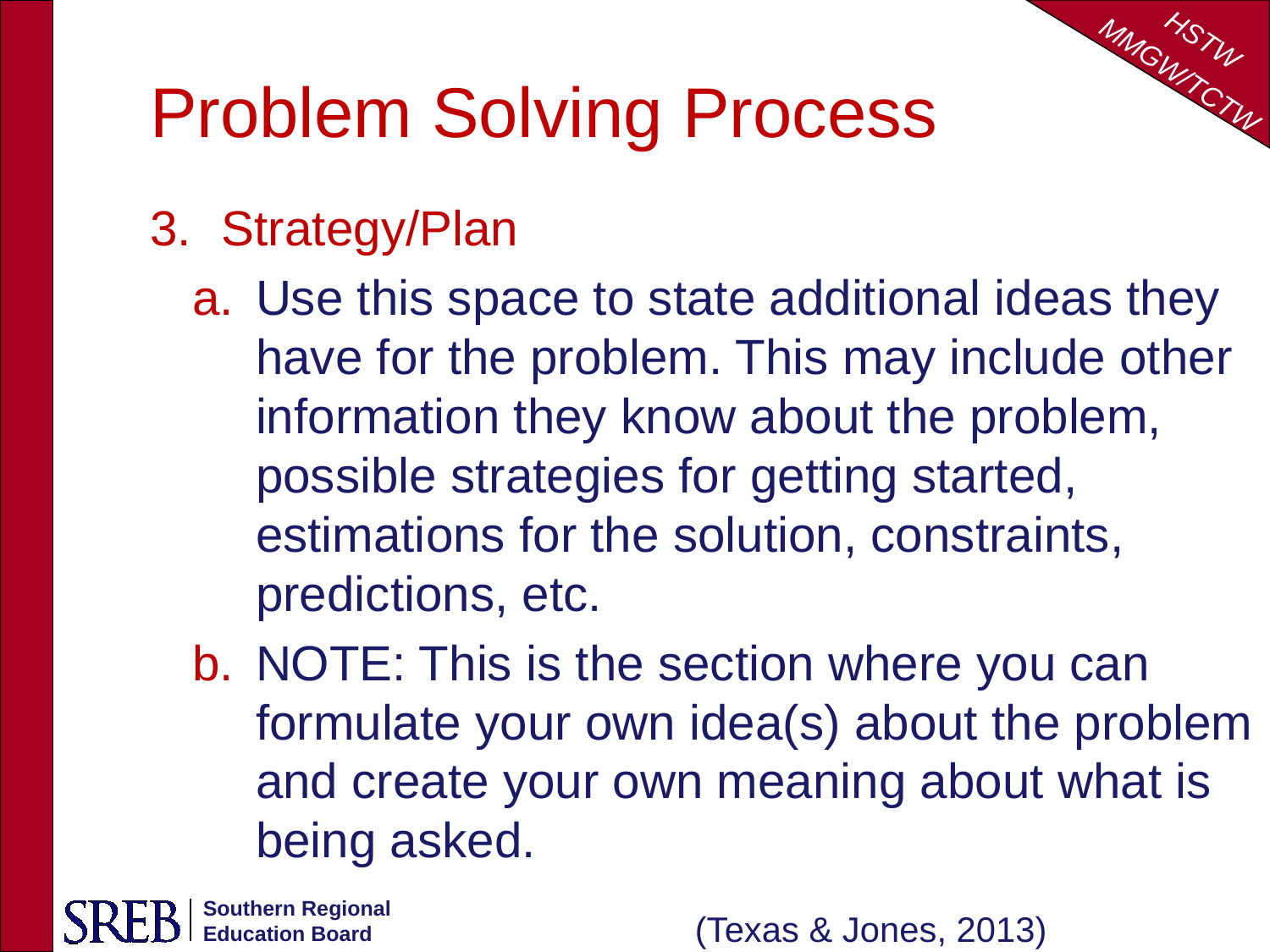

Problem Solving Process
Strategy/Plan
Use this space to state additional ideas they have for the problem. This may include other information they know about the problem, possible strategies for getting started, estimations for the solution, constraints, predictions, etc.
NOTE: This is the section where you can formulate your own idea(s) about the problem and create your own meaning about what is being asked.

(Texas & Jones, 2013)